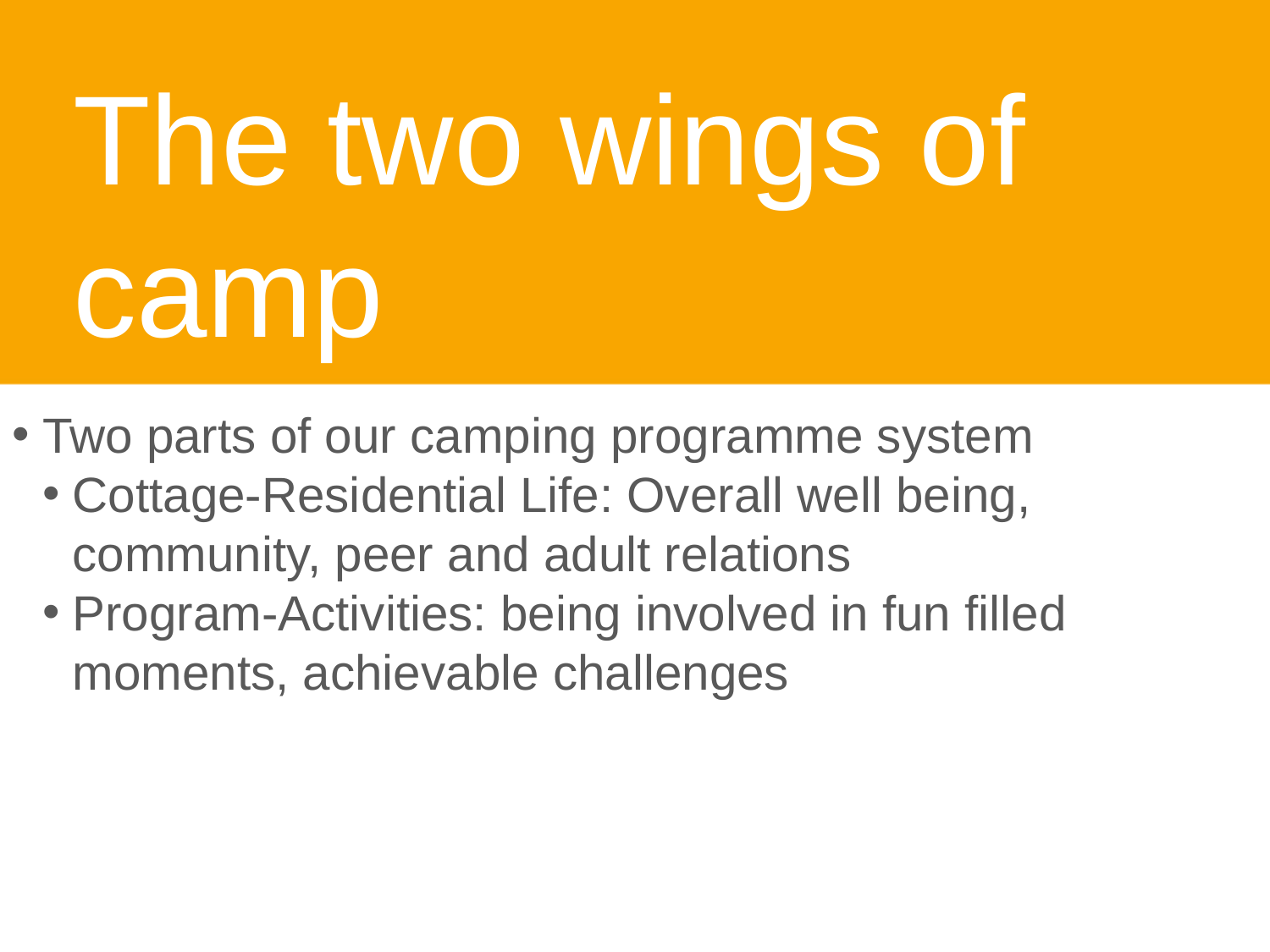

The two wings of camp
Two parts of our camping programme system
Cottage-Residential Life: Overall well being, community, peer and adult relations
Program-Activities: being involved in fun filled moments, achievable challenges